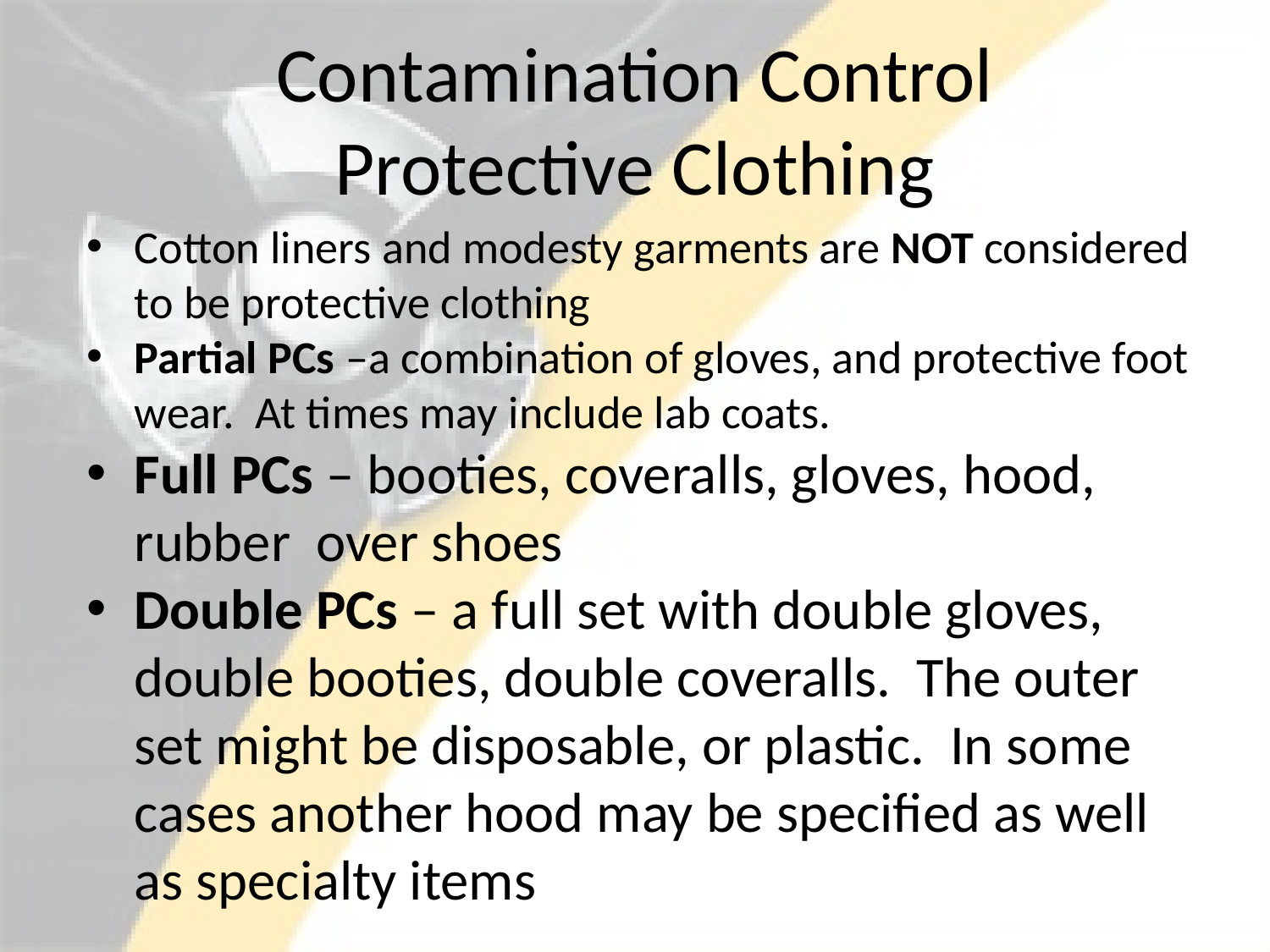

# Contamination Control Protective Clothing
Cotton liners and modesty garments are NOT considered to be protective clothing
Partial PCs –a combination of gloves, and protective foot wear.  At times may include lab coats.
Full PCs – booties, coveralls, gloves, hood, rubber  over shoes
Double PCs – a full set with double gloves, double booties, double coveralls.  The outer set might be disposable, or plastic.  In some cases another hood may be specified as well as specialty items